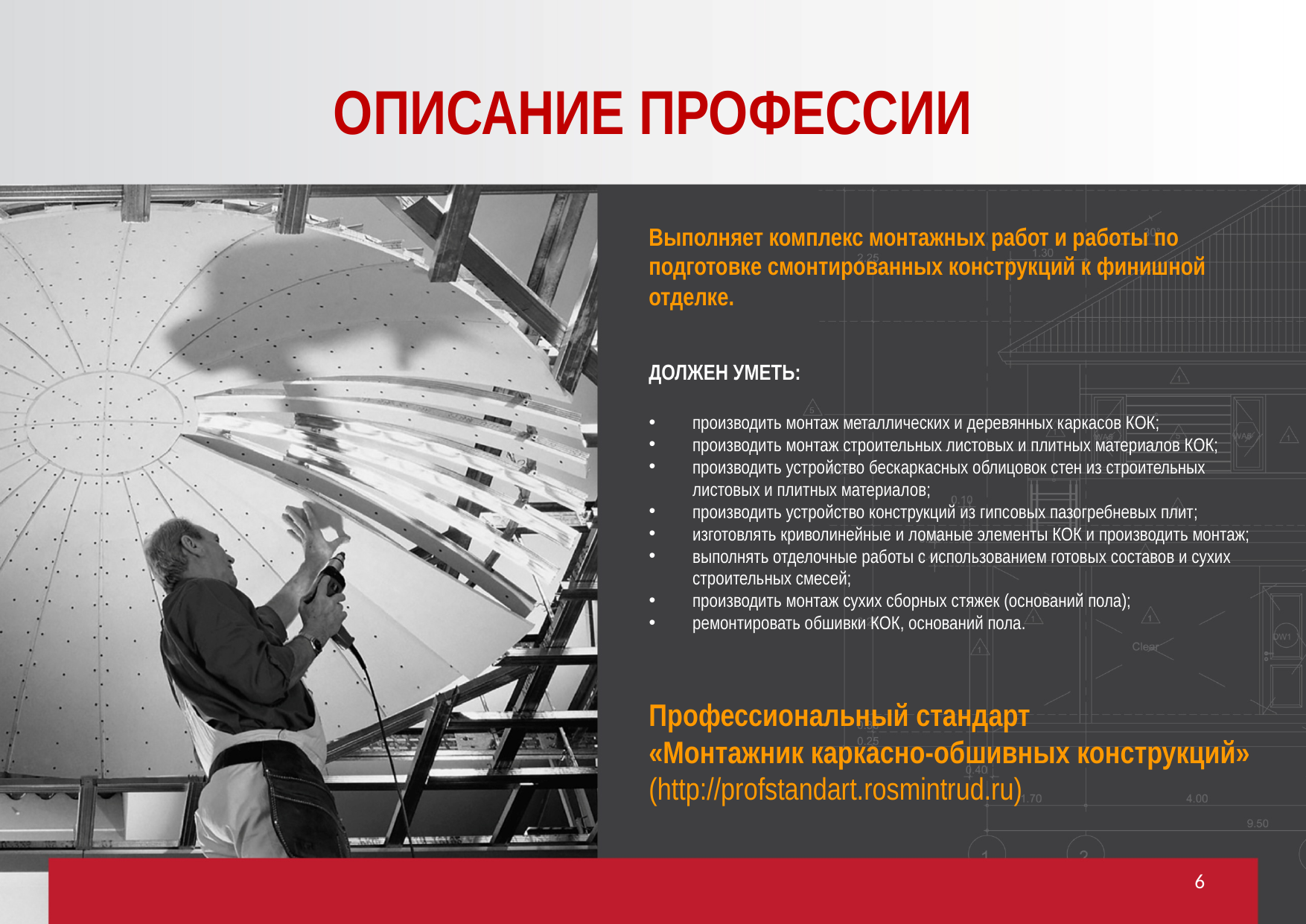

ОПИСАНИЕ ПРОФЕССИИ
Выполняет комплекс монтажных работ и работы по подготовке смонтированных конструкций к финишной отделке.

ДОЛЖЕН УМЕТЬ:

производить монтаж металлических и деревянных каркасов КОК;
производить монтаж строительных листовых и плитных материалов КОК;
производить устройство бескаркасных облицовок стен из строительных листовых и плитных материалов;
производить устройство конструкций из гипсовых пазогребневых плит;
изготовлять криволинейные и ломаные элементы КОК и производить монтаж;
выполнять отделочные работы с использованием готовых составов и сухих строительных смесей;
производить монтаж сухих сборных стяжек (оснований пола);
ремонтировать обшивки КОК, оснований пола.

Профессиональный стандарт
«Монтажник каркасно-обшивных конструкций» (http://profstandart.rosmintrud.ru)
6